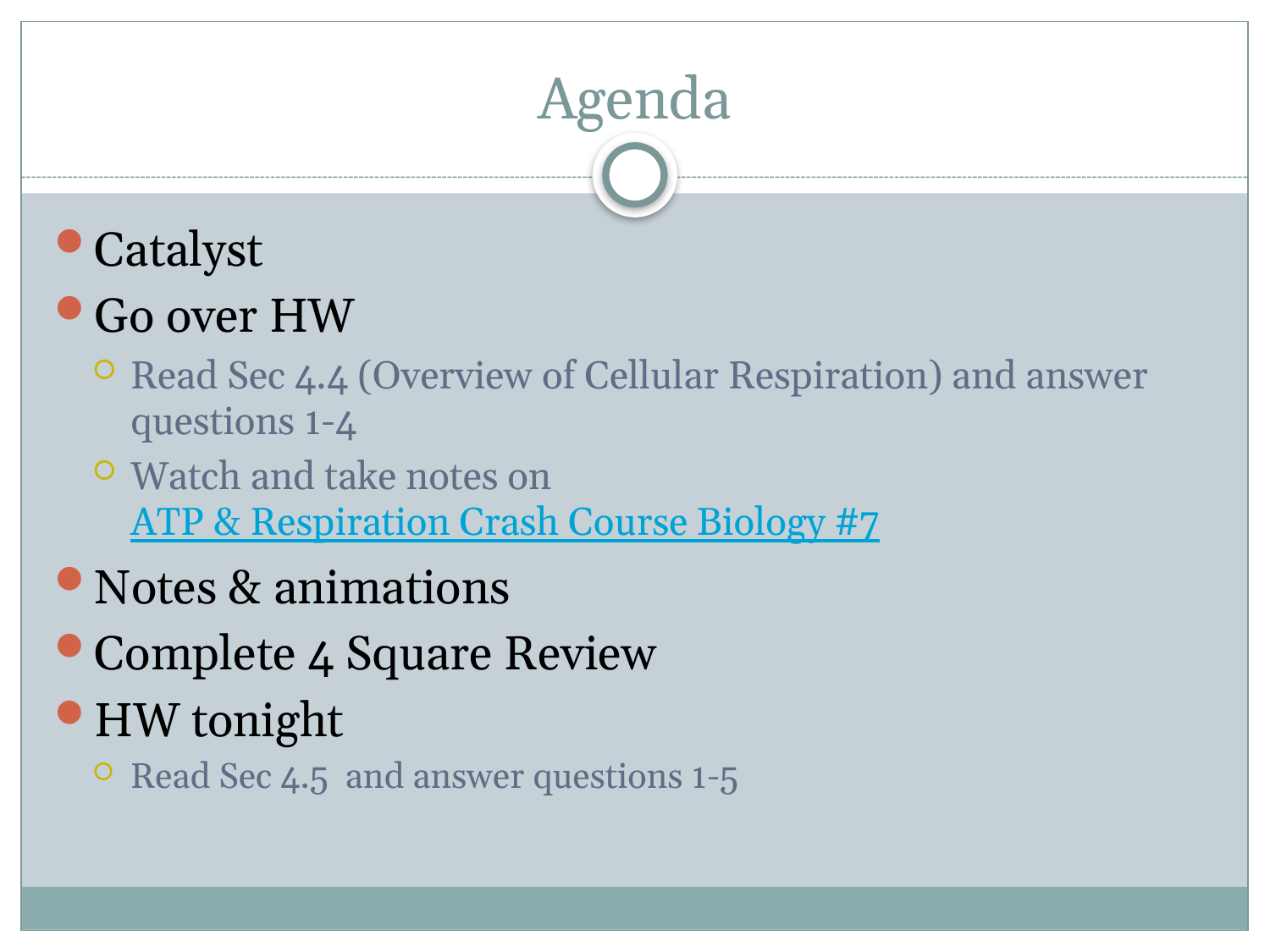

# Agenda
Catalyst
Go over HW
Read Sec 4.4 (Overview of Cellular Respiration) and answer questions 1-4
Watch and take notes on ATP & Respiration Crash Course Biology #7
Notes & animations
Complete 4 Square Review
HW tonight
Read Sec 4.5  and answer questions 1-5